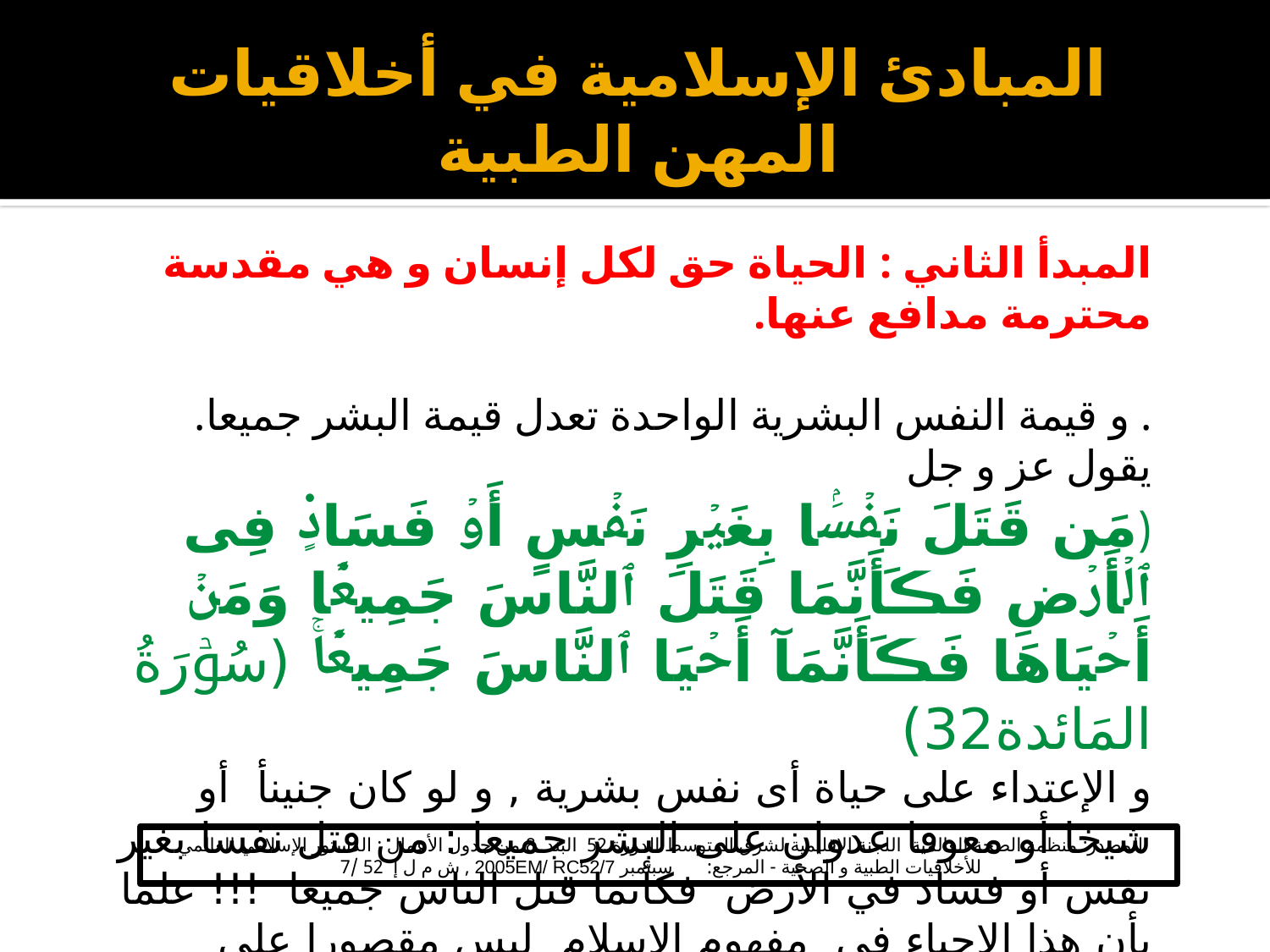

# المبادئ الإسلامية في أخلاقيات المهن الطبية
المبدأ الثاني : الحياة حق لكل إنسان و هي مقدسة محترمة مدافع عنها.

. و قيمة النفس البشرية الواحدة تعدل قيمة البشر جميعا. يقول عز و جل
(مَن قَتَلَ نَفۡسَۢا بِغَيۡرِ نَفۡسٍ أَوۡ فَسَادٍ۬ فِى ٱلۡأَرۡضِ فَڪَأَنَّمَا قَتَلَ ٱلنَّاسَ جَمِيعً۬ا وَمَنۡ أَحۡيَاهَا فَڪَأَنَّمَآ أَحۡيَا ٱلنَّاسَ جَمِيعً۬ا‌ۚ (سُوۡرَةُ المَائدة32)
و الإعتداء على حياة أى نفس بشرية , و لو كان جنينأ  أو شيخا أو معوقا عدوان على البشر جميعا : من قتل نفسا بغير نفس أو فساد في الأرض  فكأنما قتل الناس جميعا  !!! علما بأن هذا الإحياء في  مفهوم الإسلام  ليس مقصورا على الإحياء البدني بل يتعداه إلى الإحياء النفسي و الروحي و الإجتماعي.

المصدر: منظمة الصحة العالمية  اللجنة الإقليمية لشرق المتوسط الدورة 52  البند  8 من جدول الأعمال : الدستور الإسلامي العالمي  للأخلاقيات الطبية و الصحية - المرجع:       سبتمبر 2005EM/ RC52/7 , ش م ل إ  52 /7